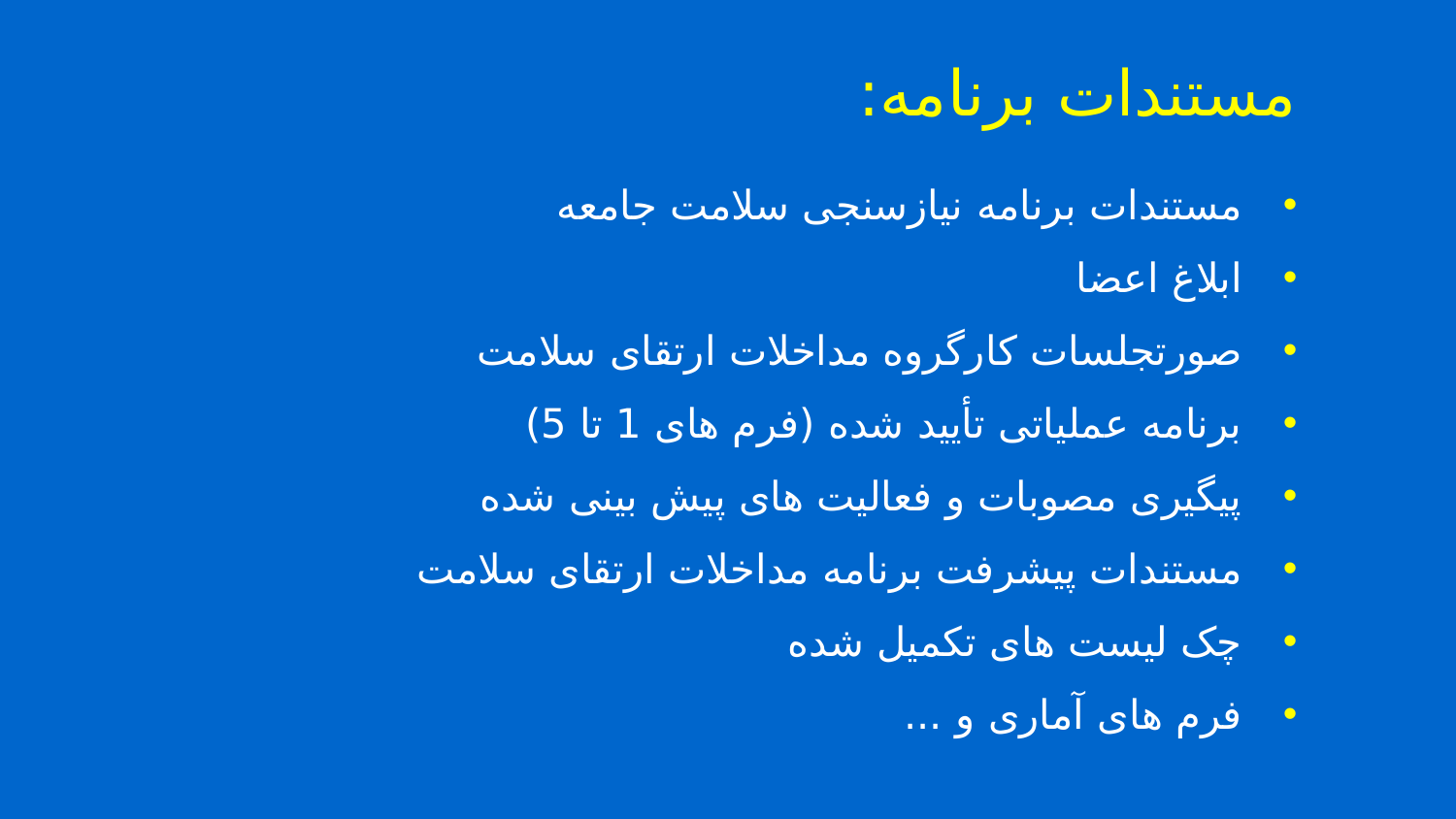

# مستندات برنامه:
مستندات برنامه نیازسنجی سلامت جامعه
ابلاغ اعضا
صورتجلسات کارگروه مداخلات ارتقای سلامت
برنامه عملیاتی تأیید شده (فرم های 1 تا 5)
پیگیری مصوبات و فعالیت های پیش بینی شده
مستندات پیشرفت برنامه مداخلات ارتقای سلامت
چک لیست های تکمیل شده
فرم های آماری و ...